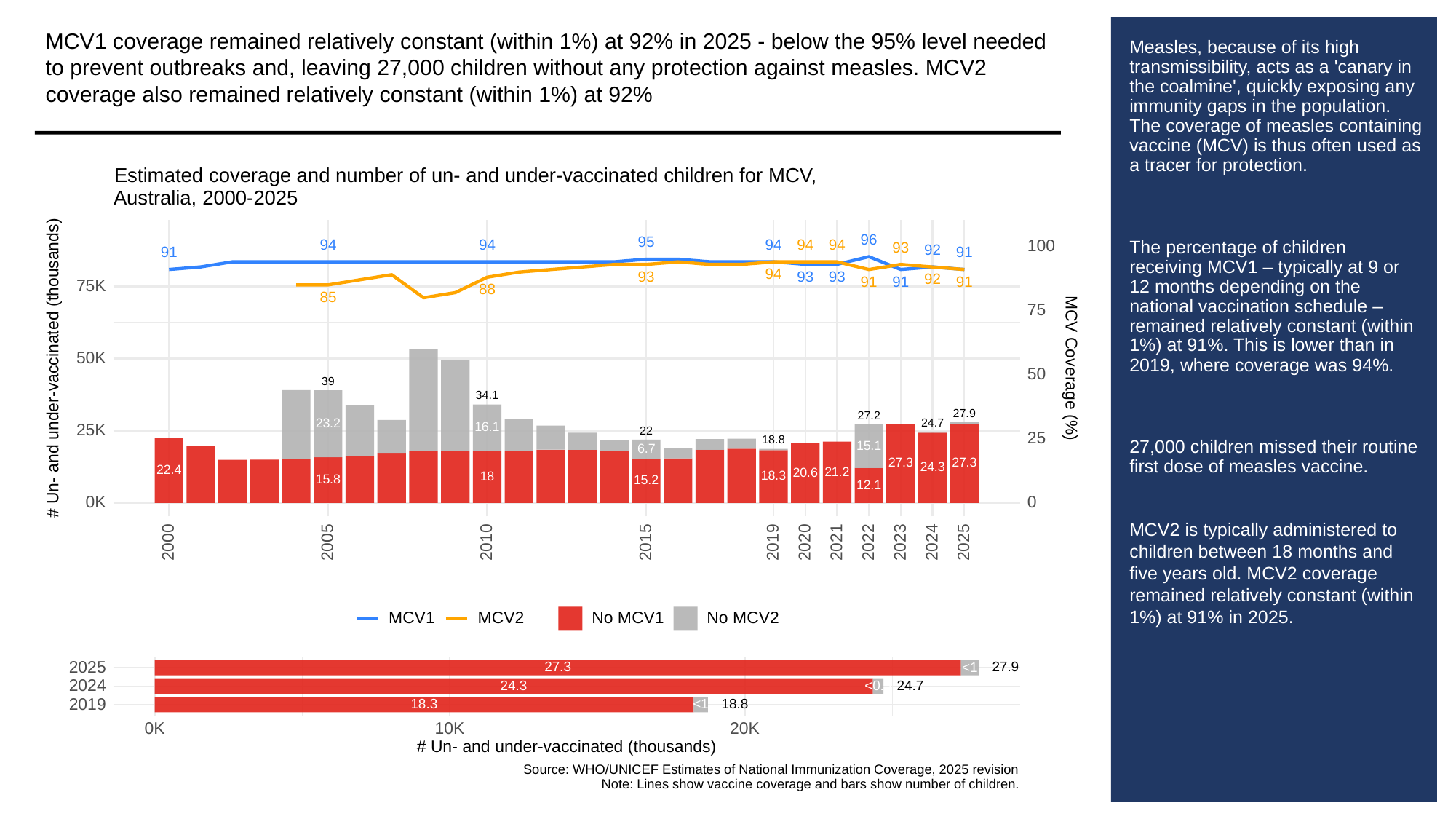

MCV1 coverage remained relatively constant (within 1%) at 92% in 2025 - below the 95% level needed to prevent outbreaks and, leaving 27,000 children without any protection against measles. MCV2 coverage also remained relatively constant (within 1%) at 92%
# Measles, because of its high transmissibility, acts as a 'canary in the coalmine', quickly exposing any immunity gaps in the population. The coverage of measles containing vaccine (MCV) is thus often used as a tracer for protection.

The percentage of children receiving MCV1 – typically at 9 or 12 months depending on the national vaccination schedule – remained relatively constant (within 1%) at 91%. This is lower than in 2019, where coverage was 94%.

27,000 children missed their routine first dose of measles vaccine.

MCV2 is typically administered to children between 18 months and five years old. MCV2 coverage remained relatively constant (within 1%) at 91% in 2025.

Estimated coverage and number of un- and under-vaccinated children for MCV,
Australia, 2000-2025

96
95
94
94
94
94
94
100
93
92
91
91

94
93
93
93
92
91
91
91
75K
88

85
75

50K

# Un- and under-vaccinated (thousands)
MCV Coverage (%)
50
39

34.1

27.9
27.2

23.2
24.7

16.1

25K

22

25

18.8

15.1

6.7

27.3
27.3

24.3
22.4

21.2

20.6
18.3
18
15.8
15.2
12.1
0K
0

2023
2000
2005
2010
2015
2019
2020
2021
2022
2024
2025

MCV1
MCV2
No MCV1
No MCV2

2025
27.3
27.9
<1

2024
24.3
<0.5
24.7

2019
18.3
18.8
<1

0K
10K
20K
# Un- and under-vaccinated (thousands)
Source: WHO/UNICEF Estimates of National Immunization Coverage, 2025 revision
Note: Lines show vaccine coverage and bars show number of children.